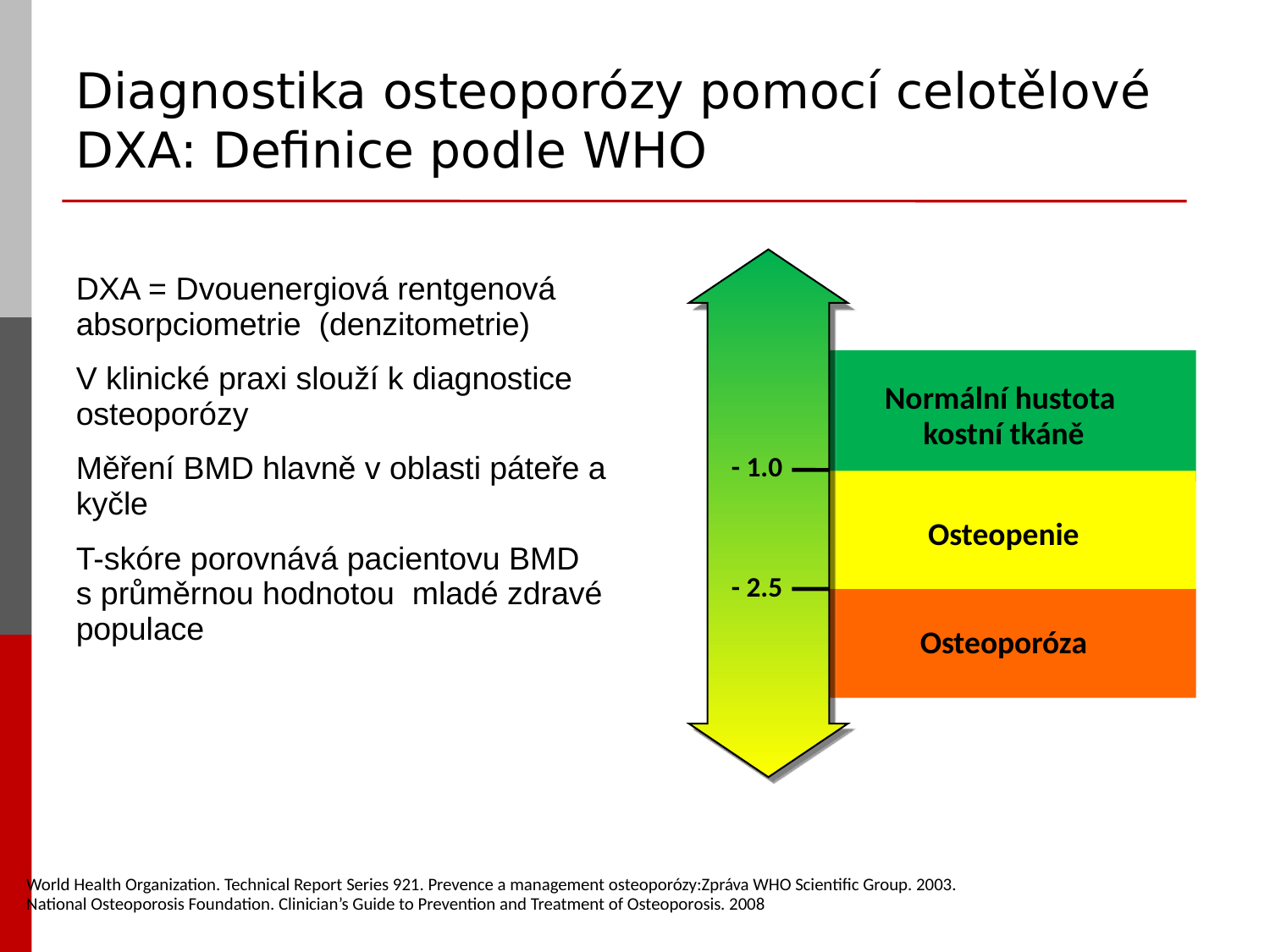

# Diagnostika osteoporózy pomocí celotělové DXA: Definice podle WHO

DXA = Dvouenergiová rentgenová absorpciometrie  (denzitometrie)
V klinické praxi slouží k diagnostice osteoporózy
Měření BMD hlavně v oblasti páteře a kyčle
T-skóre porovnává pacientovu BMD s průměrnou hodnotou  mladé zdravé populace

Normální hustota
kostní tkáně
- 1.0

Osteopenie
T-skóre
- 2.5

Osteoporóza
World Health Organization. Technical Report Series 921. Prevence a management osteoporózy:Zpráva WHO Scientific Group. 2003.
National Osteoporosis Foundation. Clinician’s Guide to Prevention and Treatment of Osteoporosis. 2008